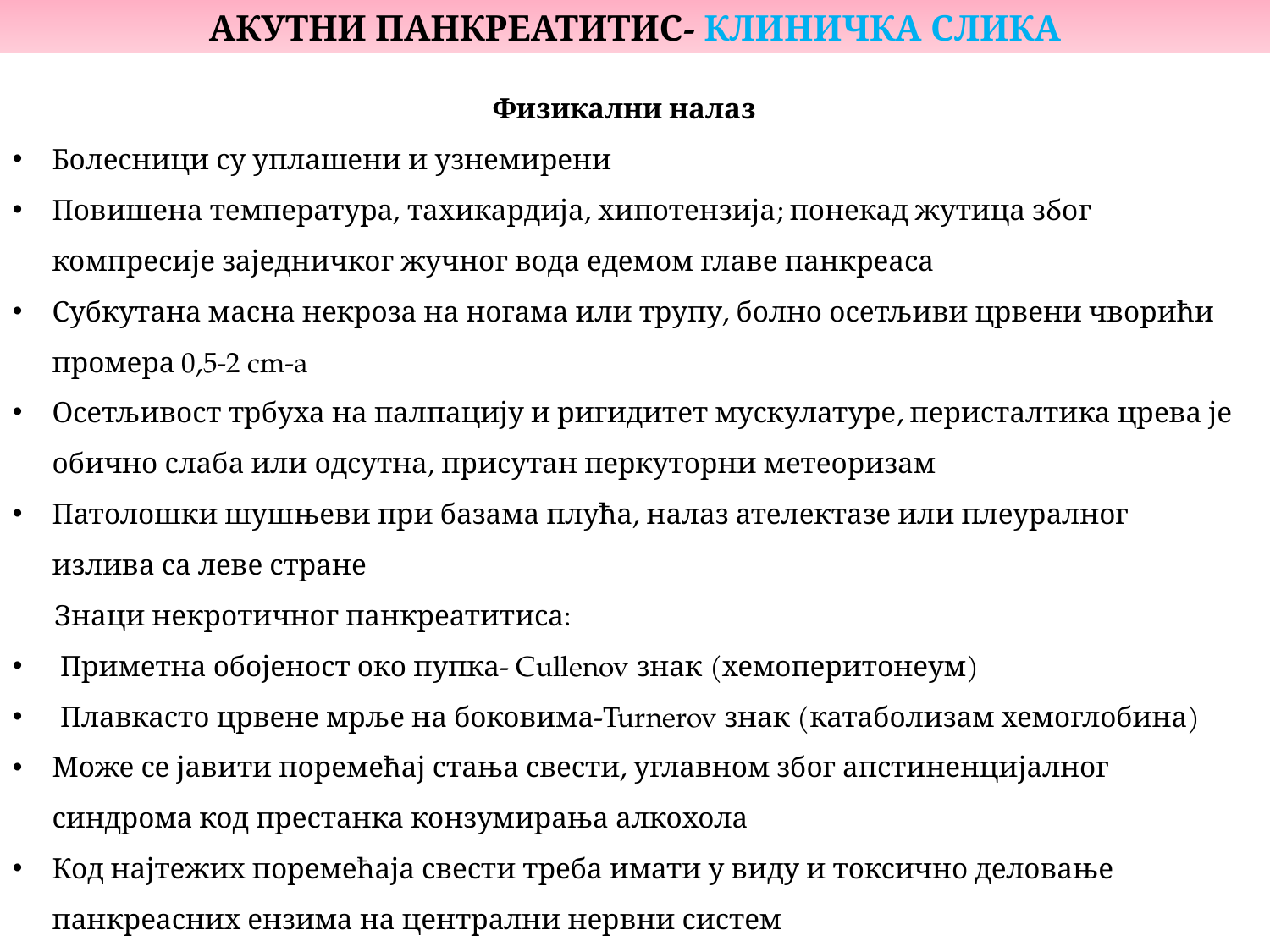

АКУТНИ ПАНКРЕАТИТИС- КЛИНИЧКА СЛИКА
Физикални налаз
Болесници су уплашени и узнемирени
Повишена температура, тахикардија, хипотензија; понекад жутица због компресије заједничког жучног вода едемом главе панкреаса
Субкутана масна некроза на ногама или трупу, болно осетљиви црвени чворићи промера 0,5-2 cm-a
Осетљивост трбуха на палпацију и ригидитет мускулатуре, перисталтика црева је обично слаба или одсутна, присутан перкуторни метеоризам
Патолошки шушњеви при базама плућа, налаз ателектазе или плеуралног излива са леве стране
      Знаци некротичног панкреатитиса:
Приметна обојеност око пупка- Cullenov знак (хемоперитонеум)
Плавкасто црвене мрље на боковима-Turnerov знак (катаболизам хемоглобина)
Може се јавити поремећај стања свести, углавном због апстиненцијалног синдрома код престанка конзумирања алкохола
Код најтежих поремећаја свести треба имати у виду и токсично деловање панкреасних ензима на централни нервни систем